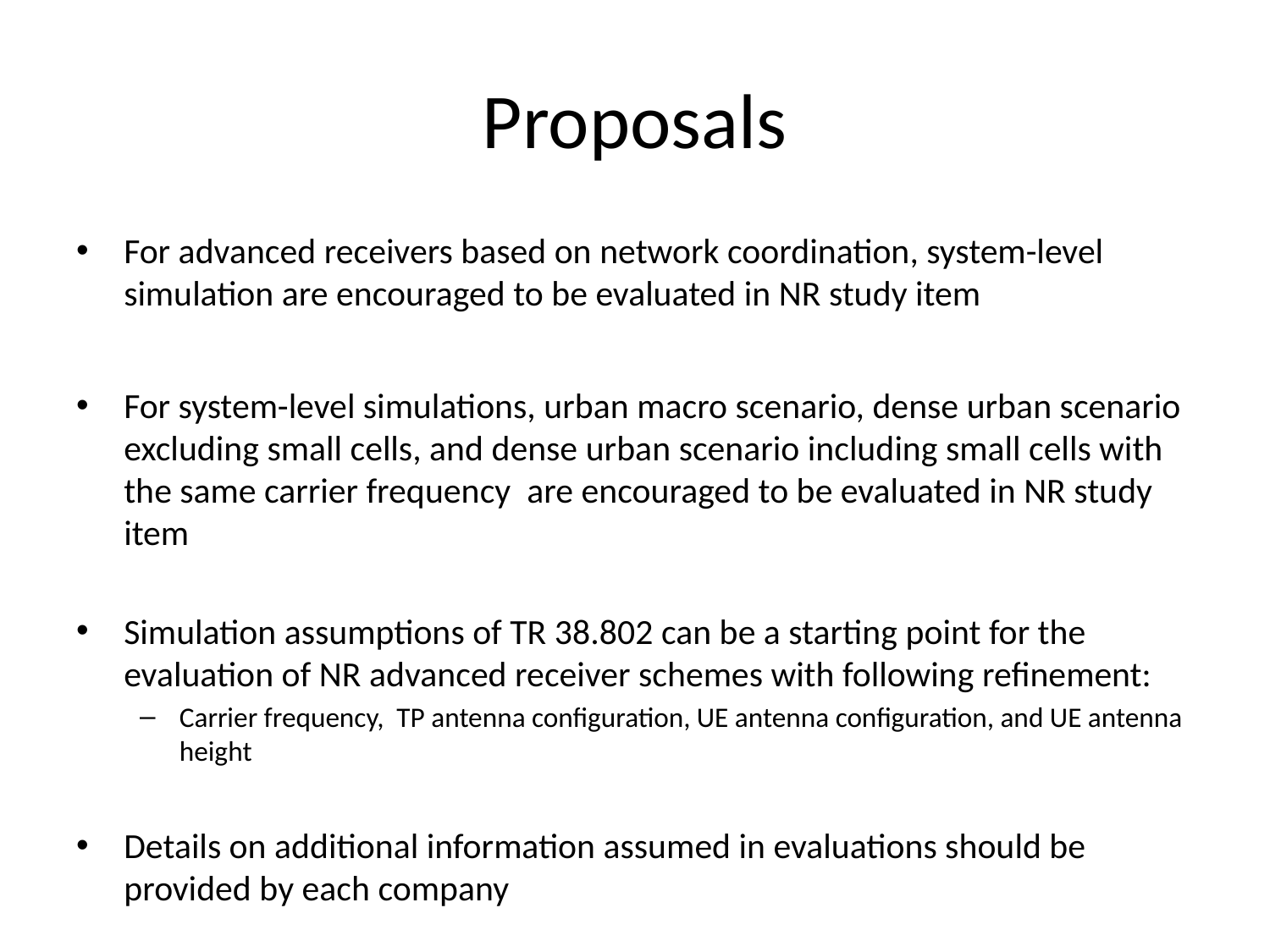

# Proposals
For advanced receivers based on network coordination, system-level simulation are encouraged to be evaluated in NR study item

For system-level simulations, urban macro scenario, dense urban scenario excluding small cells, and dense urban scenario including small cells with the same carrier frequency  are encouraged to be evaluated in NR study item

Simulation assumptions of TR 38.802 can be a starting point for the evaluation of NR advanced receiver schemes with following refinement:
Carrier frequency,  TP antenna configuration, UE antenna configuration, and UE antenna height

Details on additional information assumed in evaluations should be provided by each company